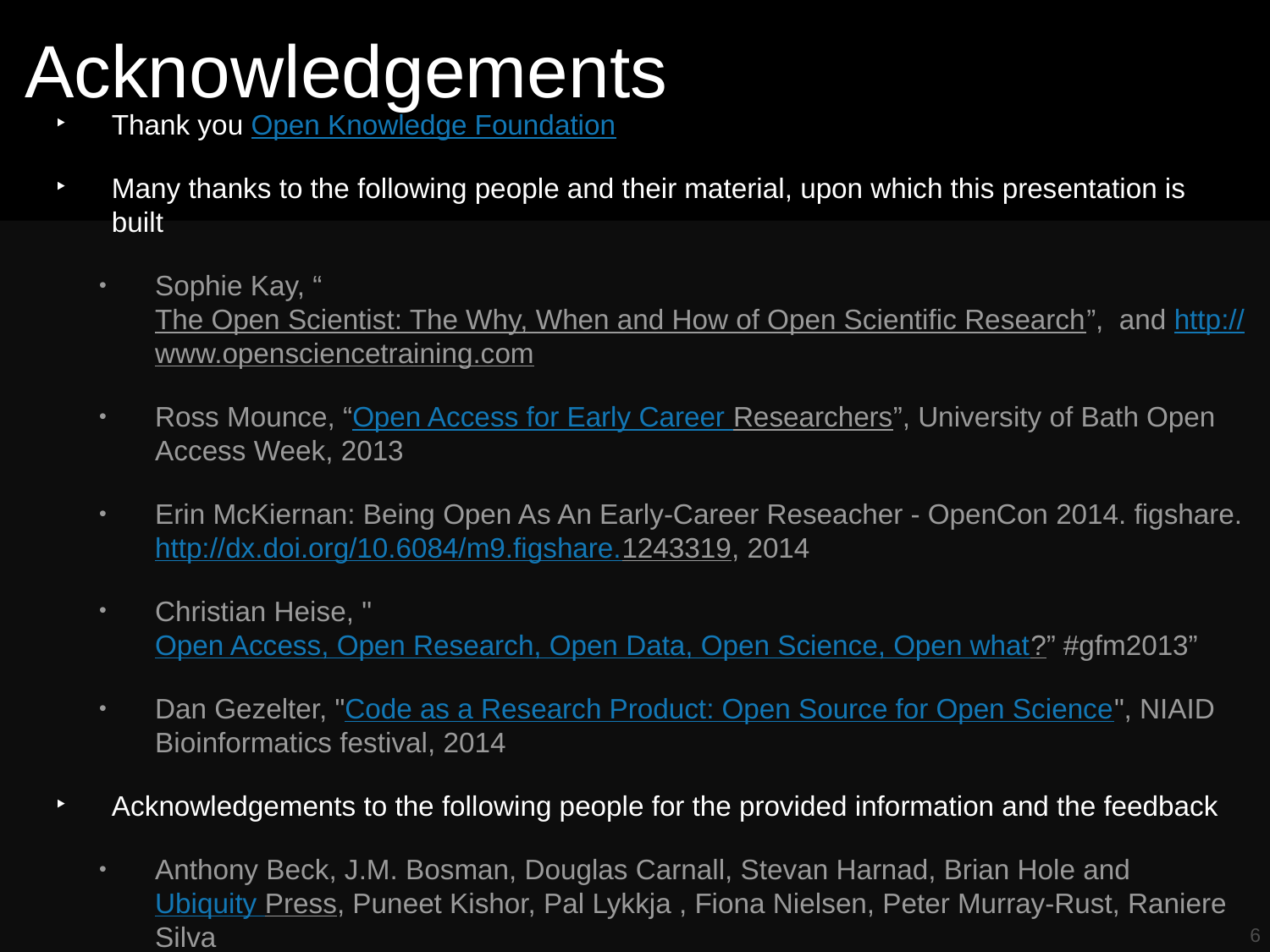

# Acknowledgements
Thank you Open Knowledge Foundation
Many thanks to the following people and their material, upon which this presentation is built
Sophie Kay, “The Open Scientist: The Why, When and How of Open Scientific Research”,  and http://www.opensciencetraining.com
Ross Mounce, “Open Access for Early Career Researchers”, University of Bath Open Access Week, 2013
Erin McKiernan: Being Open As An Early-Career Reseacher - OpenCon 2014. figshare. http://dx.doi.org/10.6084/m9.figshare.1243319, 2014
Christian Heise, "Open Access, Open Research, Open Data, Open Science, Open what?” #gfm2013”
Dan Gezelter, "Code as a Research Product: Open Source for Open Science", NIAID Bioinformatics festival, 2014
Acknowledgements to the following people for the provided information and the feedback
Anthony Beck, J.M. Bosman, Douglas Carnall, Stevan Harnad, Brian Hole and Ubiquity Press, Puneet Kishor, Pal Lykkja , Fiona Nielsen, Peter Murray-Rust, Raniere Silva
6